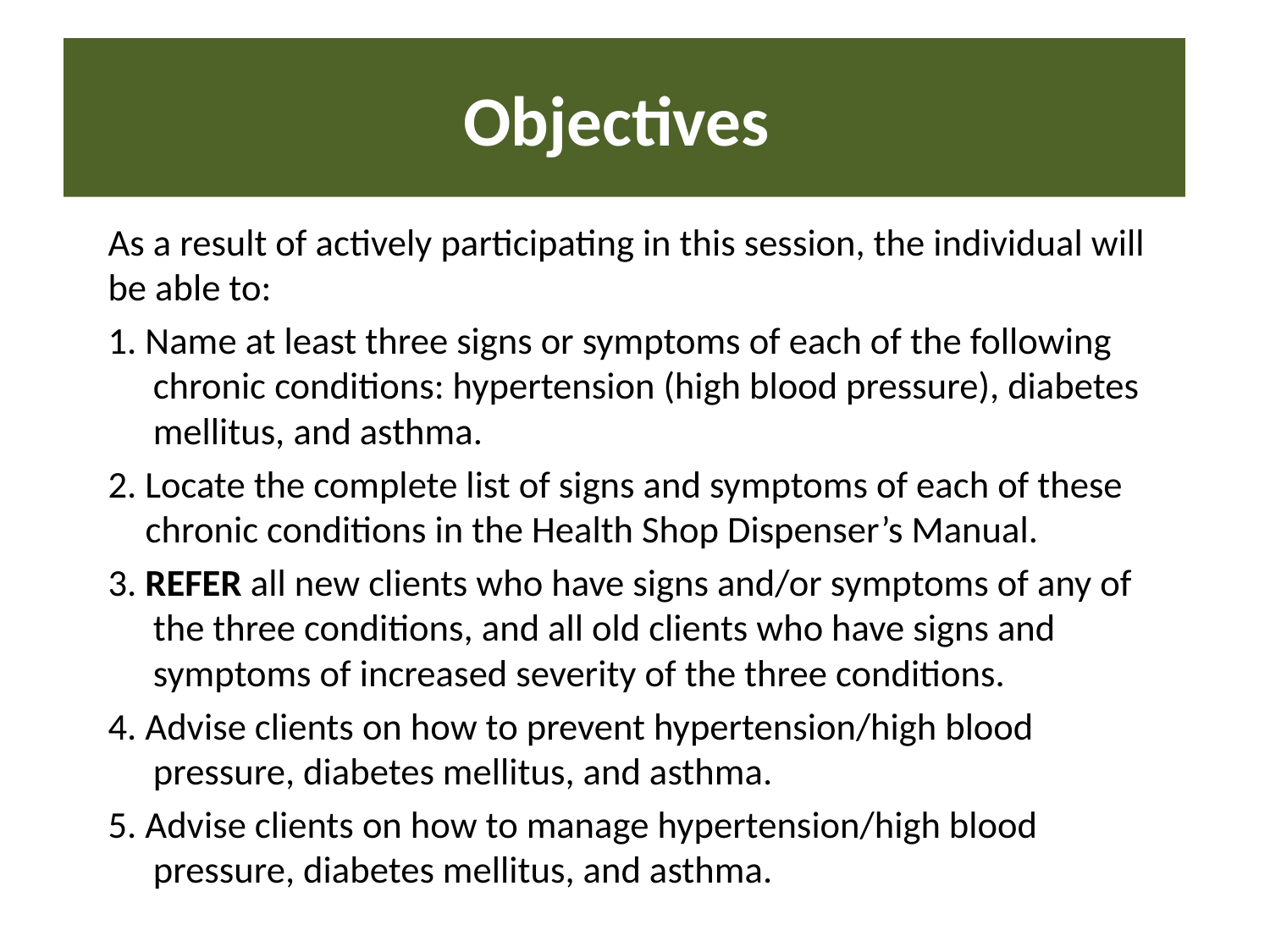

# Objectives
As a result of actively participating in this session, the individual will be able to:
1. Name at least three signs or symptoms of each of the following chronic conditions: hypertension (high blood pressure), diabetes mellitus, and asthma.
2. Locate the complete list of signs and symptoms of each of these chronic conditions in the Health Shop Dispenser’s Manual.
3. REFER all new clients who have signs and/or symptoms of any of the three conditions, and all old clients who have signs and symptoms of increased severity of the three conditions.
4. Advise clients on how to prevent hypertension/high blood pressure, diabetes mellitus, and asthma.
5. Advise clients on how to manage hypertension/high blood pressure, diabetes mellitus, and asthma.